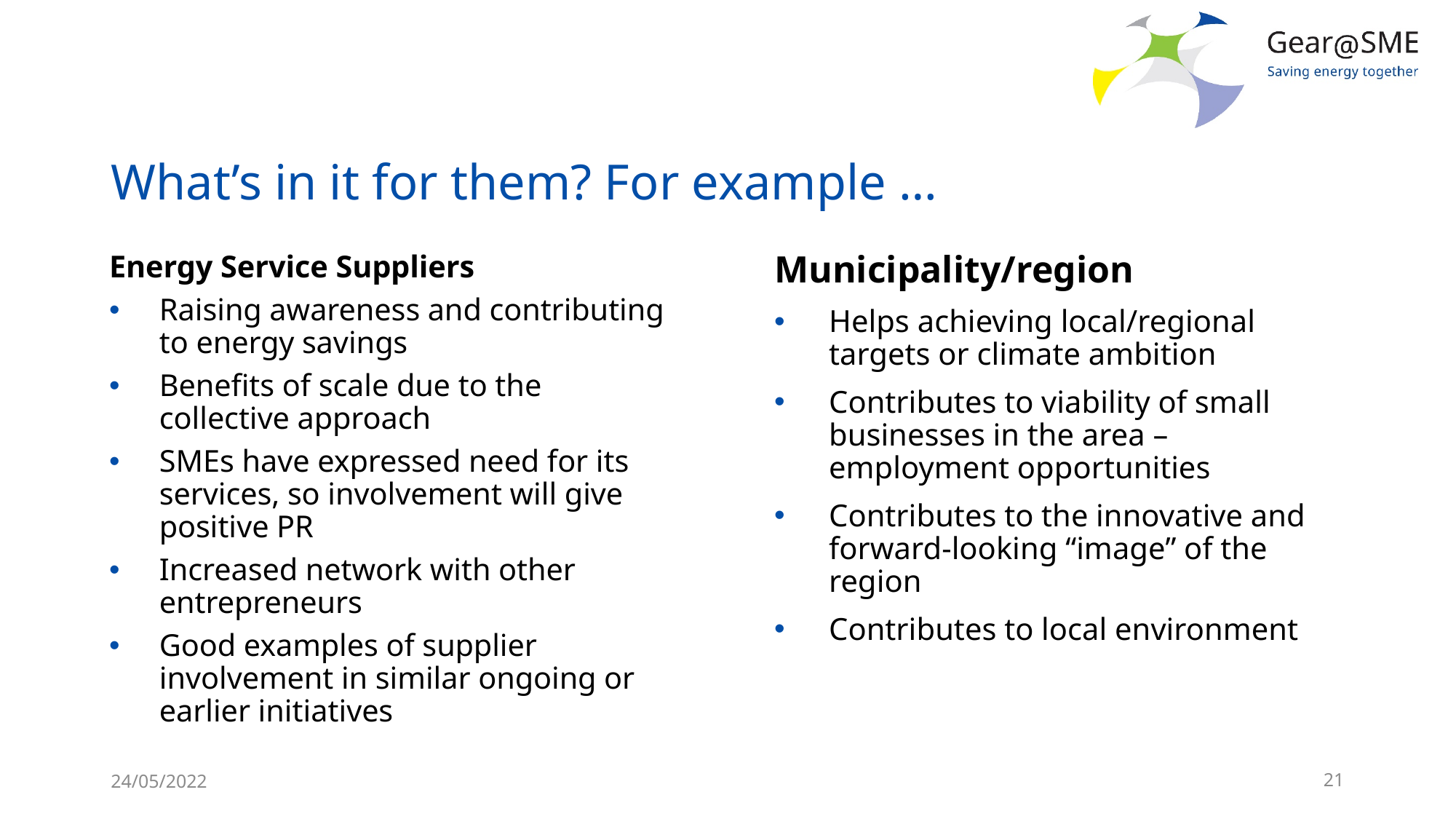

# What’s in it for them? For example …
Energy Service Suppliers
Raising awareness and contributing to energy savings
Benefits of scale due to the collective approach
SMEs have expressed need for its services, so involvement will give positive PR
Increased network with other entrepreneurs
Good examples of supplier involvement in similar ongoing or earlier initiatives

Municipality/region
Helps achieving local/regional targets or climate ambition
Contributes to viability of small businesses in the area – employment opportunities
Contributes to the innovative and forward-looking “image” of the region
Contributes to local environment
24/05/2022
21